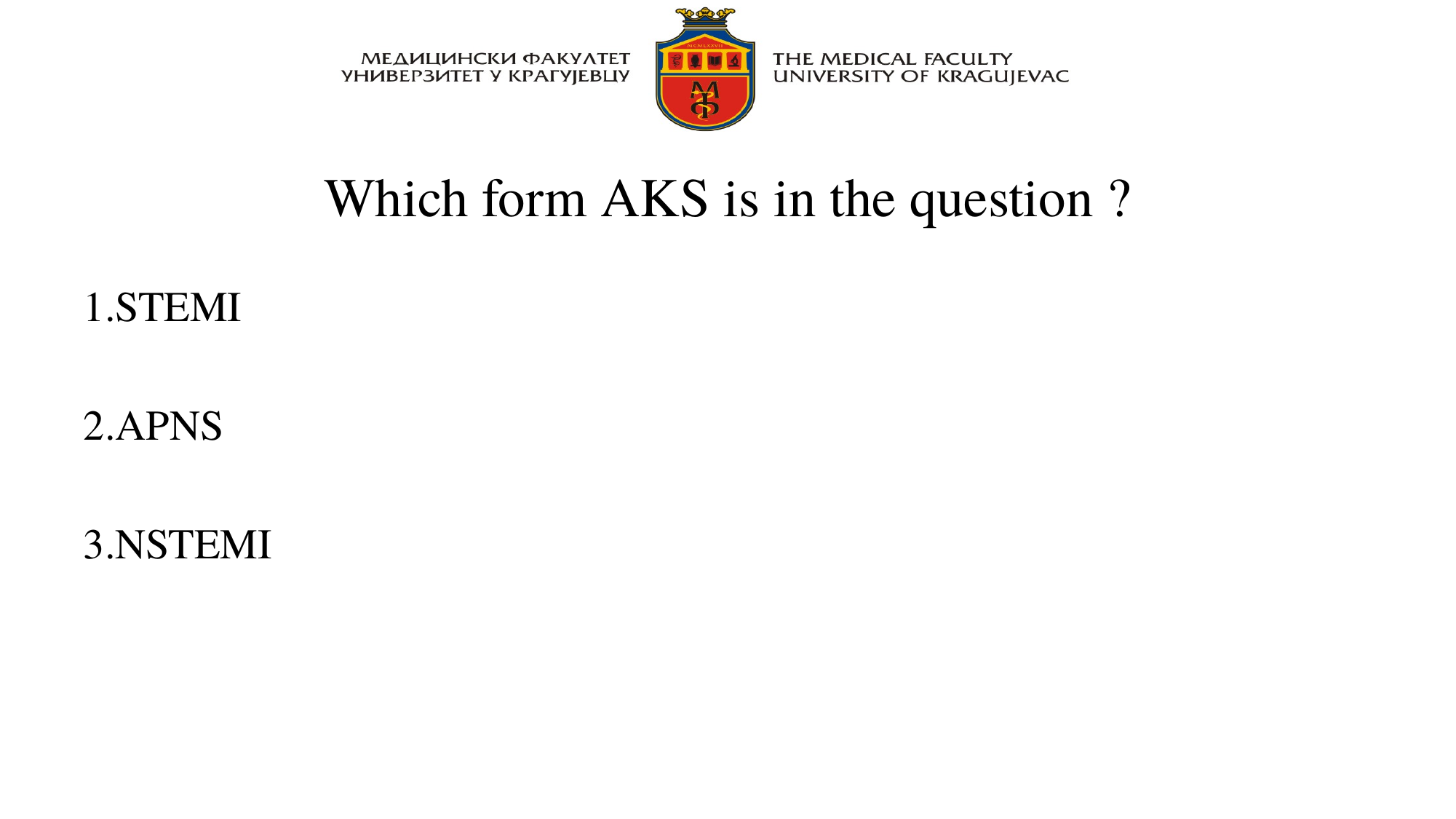

# Which form AKS is in the question ?
STEMI

APNS

NSTEMI